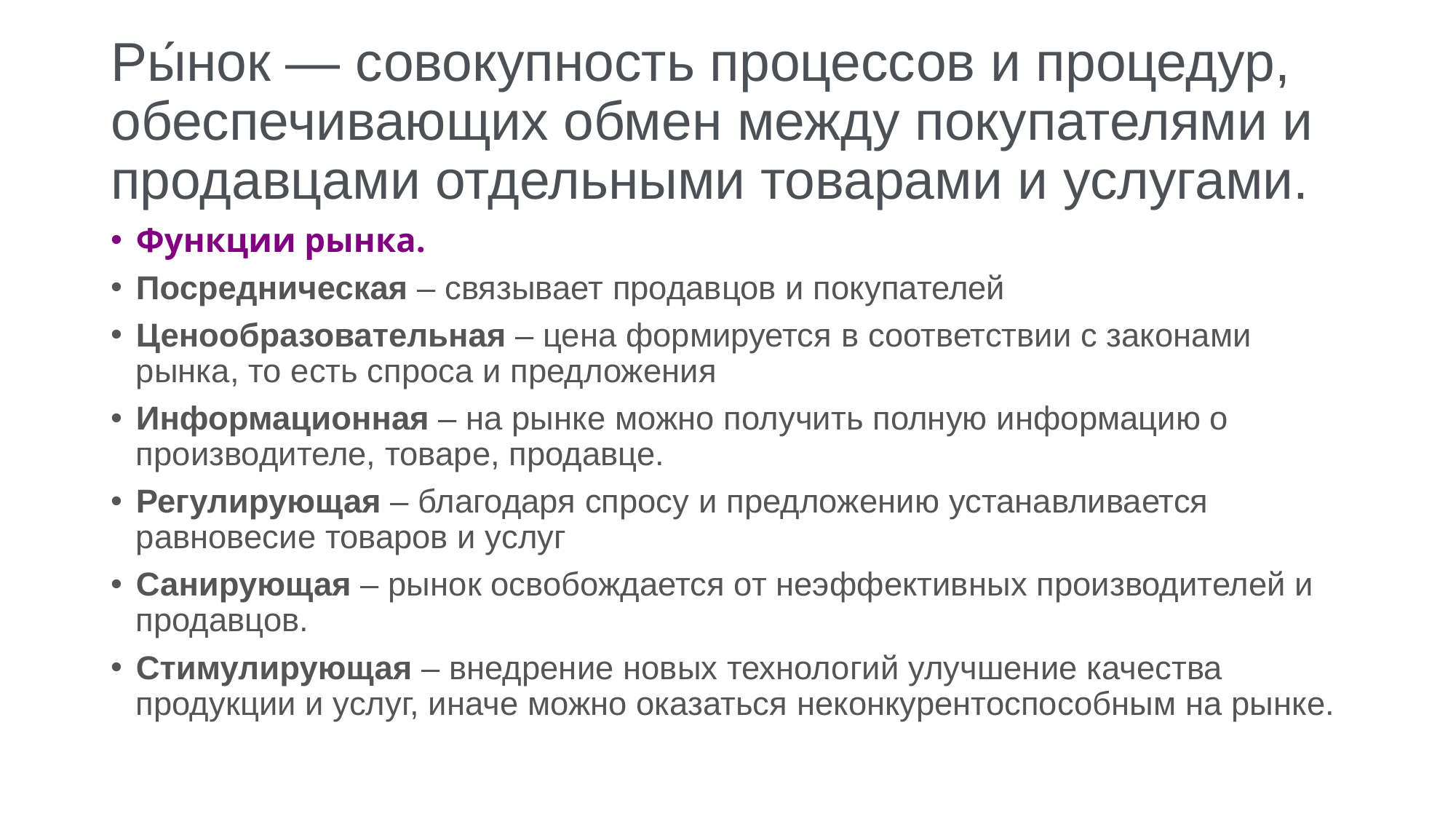

# Ры́нок — совокупность процессов и процедур, обеспечивающих обмен между покупателями и продавцами отдельными товарами и услугами.
Функции рынка.
Посредническая – связывает продавцов и покупателей
Ценообразовательная – цена формируется в соответствии с законами рынка, то есть спроса и предложения
Информационная – на рынке можно получить полную информацию о производителе, товаре, продавце.
Регулирующая – благодаря спросу и предложению устанавливается равновесие товаров и услуг
Санирующая – рынок освобождается от неэффективных производителей и продавцов.
Стимулирующая – внедрение новых технологий улучшение качества продукции и услуг, иначе можно оказаться неконкурентоспособным на рынке.